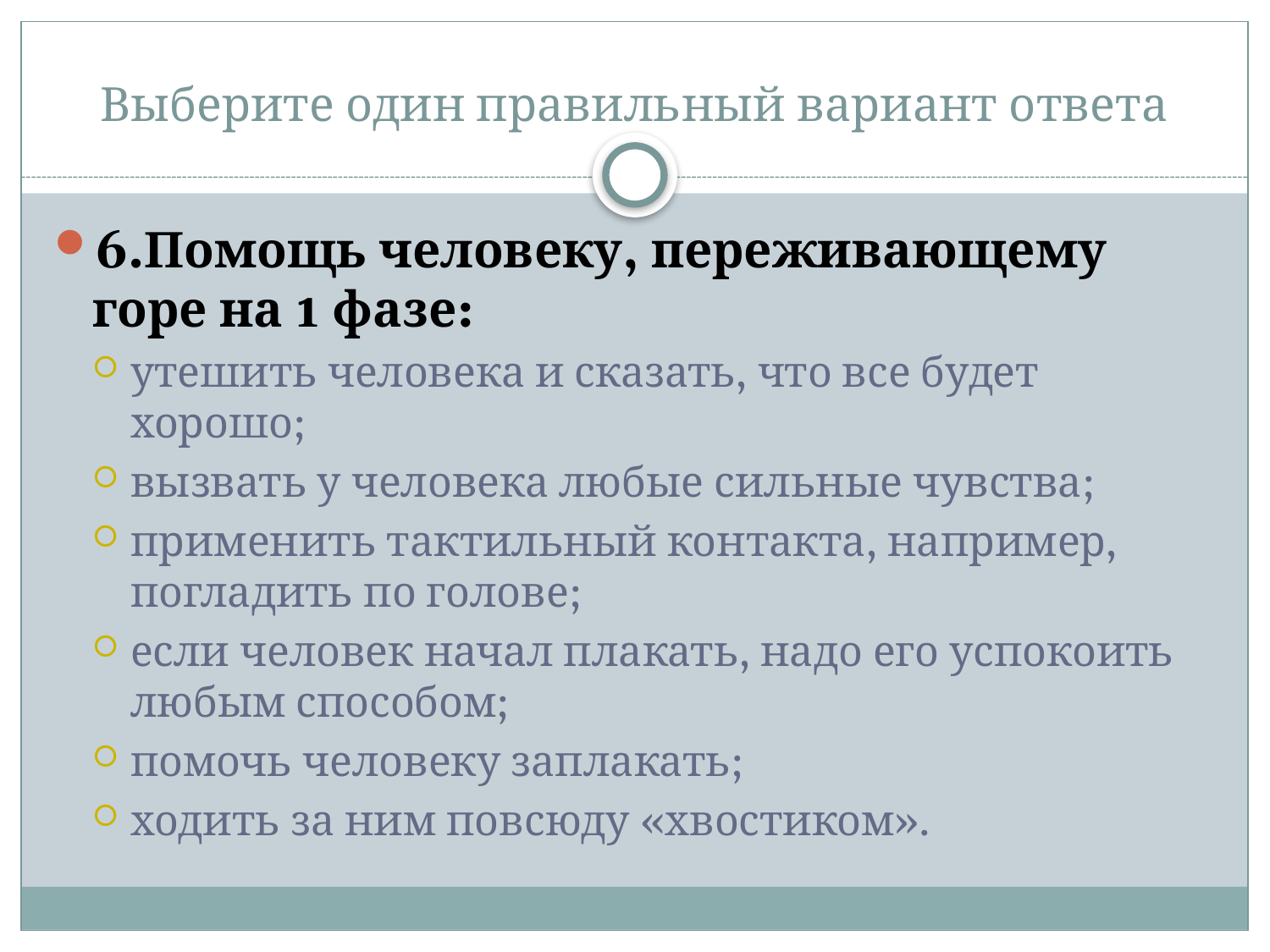

# Выберите один правильный вариант ответа
6.Помощь человеку, переживающему горе на 1 фазе:
утешить человека и сказать, что все будет хорошо;
вызвать у человека любые сильные чувства;
применить тактильный контакта, например, погладить по голове;
если человек начал плакать, надо его успокоить любым способом;
помочь человеку заплакать;
ходить за ним повсюду «хвостиком».